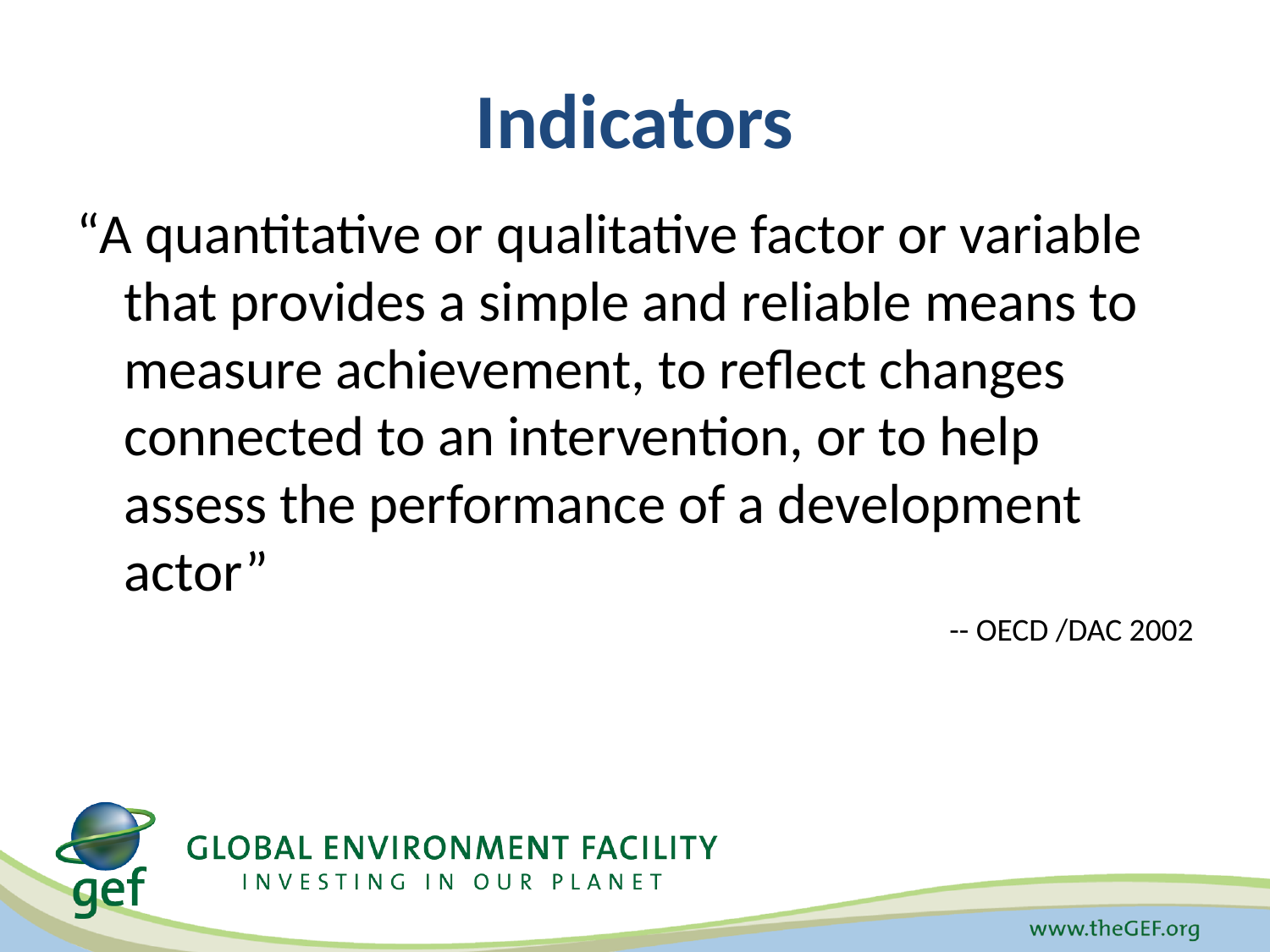

# Indicators
“A quantitative or qualitative factor or variable that provides a simple and reliable means to measure achievement, to reflect changes connected to an intervention, or to help assess the performance of a development actor”
-- OECD /DAC 2002